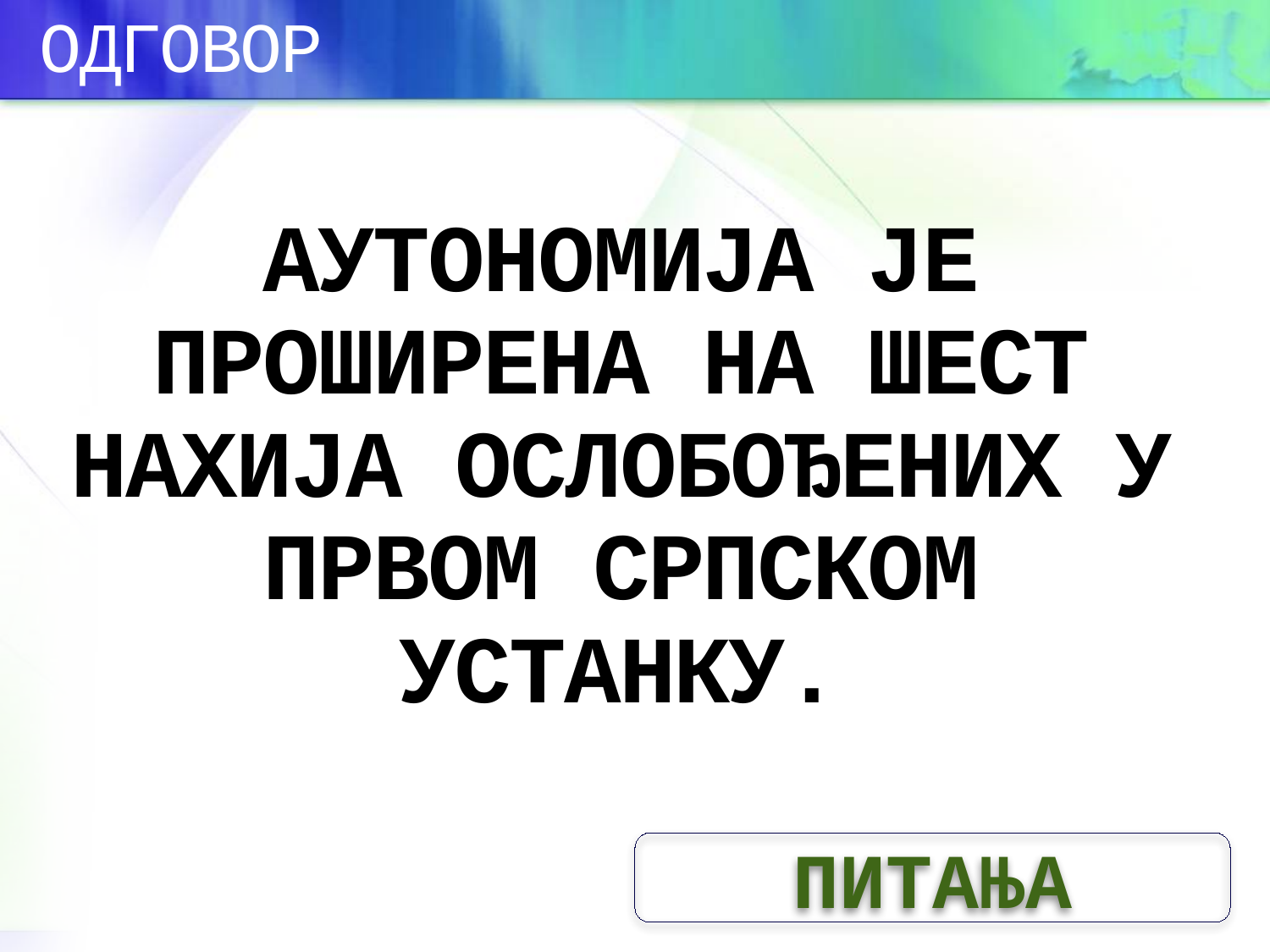

ОДГОВОР
# АУТОНОМИЈА ЈЕ ПРОШИРЕНА НА ШЕСТ НАХИЈА ОСЛОБОЂЕНИХ У ПРВОМ СРПСКОМ УСТАНКУ.
ПИТАЊА